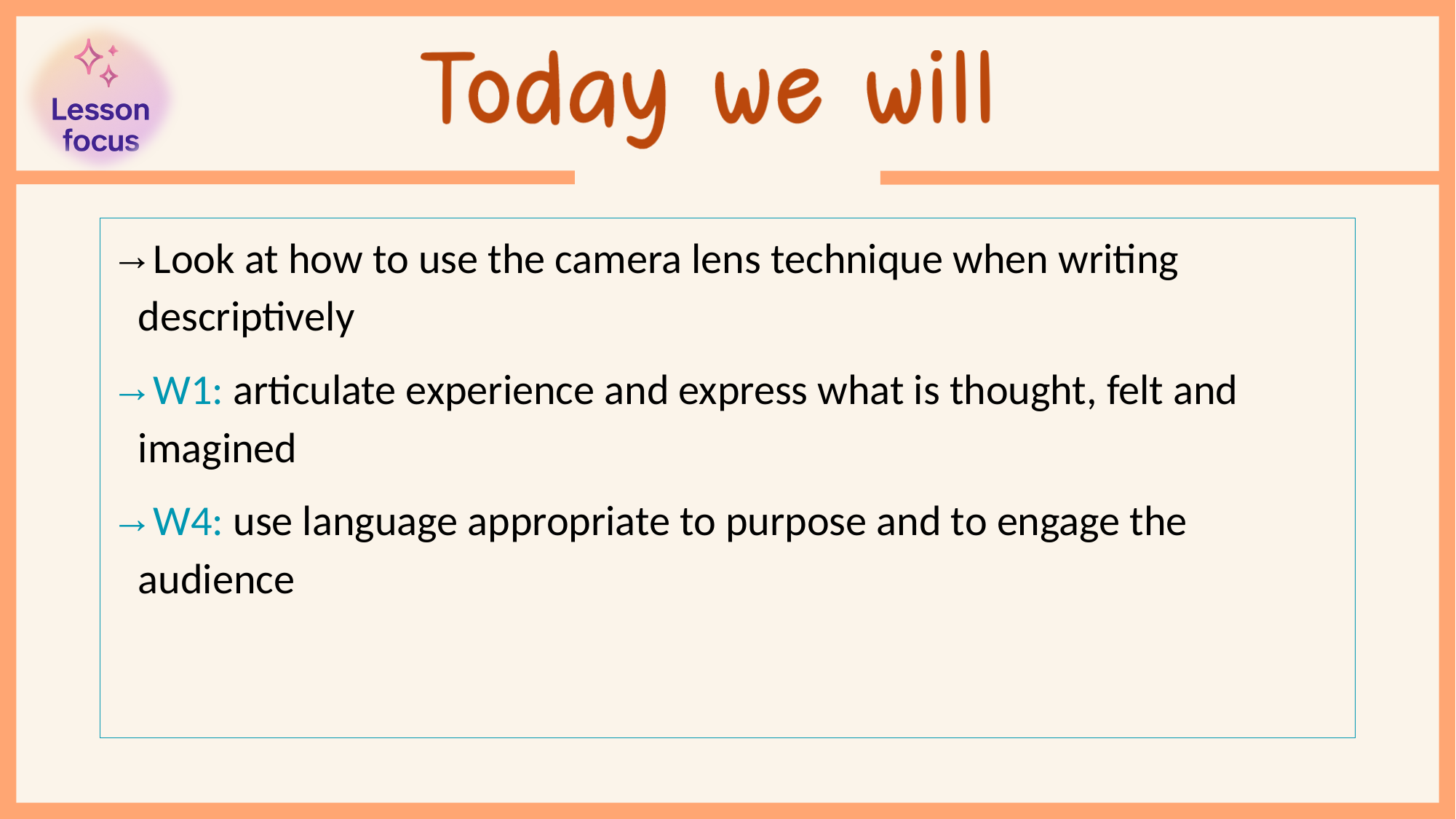

Look at how to use the camera lens technique when writing descriptively
W1: articulate experience and express what is thought, felt and imagined
W4: use language appropriate to purpose and to engage the audience